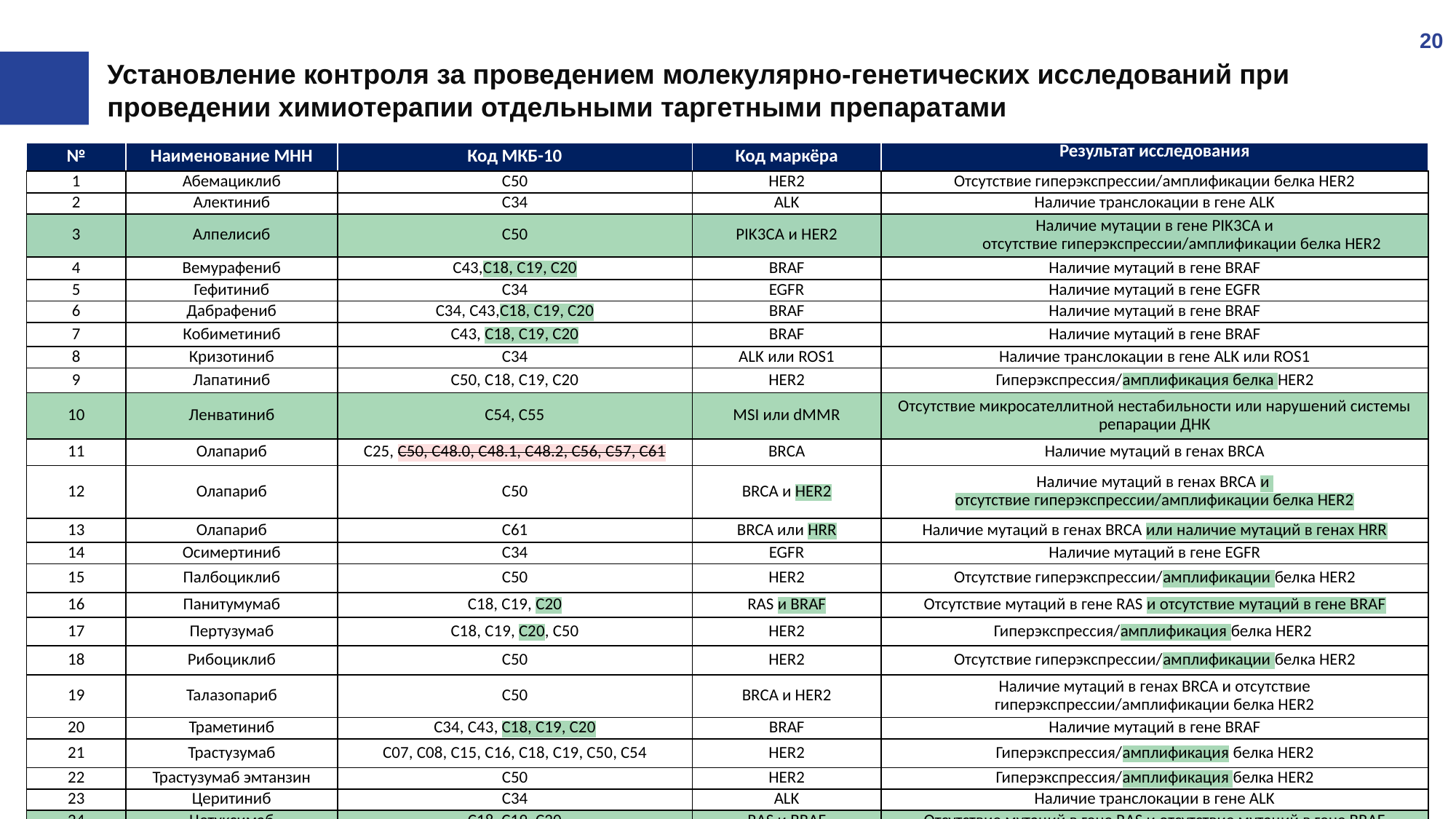

20
# Установление контроля за проведением молекулярно-генетических исследований при проведении химиотерапии отдельными таргетными препаратами
| № | Наименование МНН | Код МКБ-10 | Код маркёра | Результат исследования |
| --- | --- | --- | --- | --- |
| 1 | Абемациклиб | C50 | НЕR2 | Отсутствие гиперэкспрессии/амплификации белка HER2 |
| 2 | Алектиниб | C34 | ALK | Наличие транслокации в гене ALK |
| 3 | Алпелисиб | С50 | PIK3CA и НЕR2 | Наличие мутации в гене PIK3CA и отсутствие гиперэкспрессии/амплификации белка HER2 |
| 4 | Вемурафениб | C43,С18, С19, С20 | BRAF | Наличие мутаций в гене BRAF |
| 5 | Гефитиниб | C34 | EGFR | Наличие мутаций в гене EGFR |
| 6 | Дабрафениб | C34, C43,С18, С19, С20 | BRAF | Наличие мутаций в гене BRAF |
| 7 | Кобиметиниб | C43, С18, С19, С20 | BRAF | Наличие мутаций в гене BRAF |
| 8 | Кризотиниб | C34 | ALK или ROS1 | Наличие транслокации в гене ALK или ROS1 |
| 9 | Лапатиниб | С50, C18, C19, C20 | HER2 | Гиперэкспрессия/амплификация белка HER2 |
| 10 | Ленватиниб | С54, С55 | MSI или dMMR | Отсутствие микросателлитной нестабильности или нарушений системы репарации ДНК |
| 11 | Олапариб | C25, С50, С48.0, С48.1, С48.2, С56, С57, С61 | BRCA | Наличие мутаций в генах BRCA |
| 12 | Олапариб | C50 | BRCA и НЕR2 | Наличие мутаций в генах BRCA и отсутствие гиперэкспрессии/амплификации белка HER2 |
| 13 | Олапариб | С61 | BRCA или HRR | Наличие мутаций в генах BRCA или наличие мутаций в генах НRR |
| 14 | Осимертиниб | C34 | EGFR | Наличие мутаций в гене EGFR |
| 15 | Палбоциклиб | C50 | HER2 | Отсутствие гиперэкспрессии/амплификации белка HER2 |
| 16 | Панитумумаб | C18, C19, С20 | RAS и BRAF | Отсутствие мутаций в гене RAS и отсутствие мутаций в гене BRAF |
| 17 | Пертузумаб | C18, C19, C20, C50 | HER2 | Гиперэкспрессия/амплификация белка HER2 |
| 18 | Рибоциклиб | C50 | HER2 | Отсутствие гиперэкспрессии/амплификации белка HER2 |
| 19 | Талазопариб | C50 | BRCA и HER2 | Наличие мутаций в генах BRCA и отсутствие гиперэкспрессии/амплификации белка HER2 |
| 20 | Траметиниб | C34, C43, С18, С19, С20 | BRAF | Наличие мутаций в гене BRAF |
| 21 | Трастузумаб | C07, C08, C15, C16, C18, C19, C50, C54 | HER2 | Гиперэкспрессия/амплификация белка HER2 |
| 22 | Трастузумаб эмтанзин | C50 | HER2 | Гиперэкспрессия/амплификация белка HER2 |
| 23 | Церитиниб | C34 | ALK | Наличие транслокации в гене ALK |
| 24 | Цетуксимаб | С18, С19, С20 | RAS и BRAF | Отсутствие мутаций в гене RAS и отсутствие мутаций в гене BRAF |